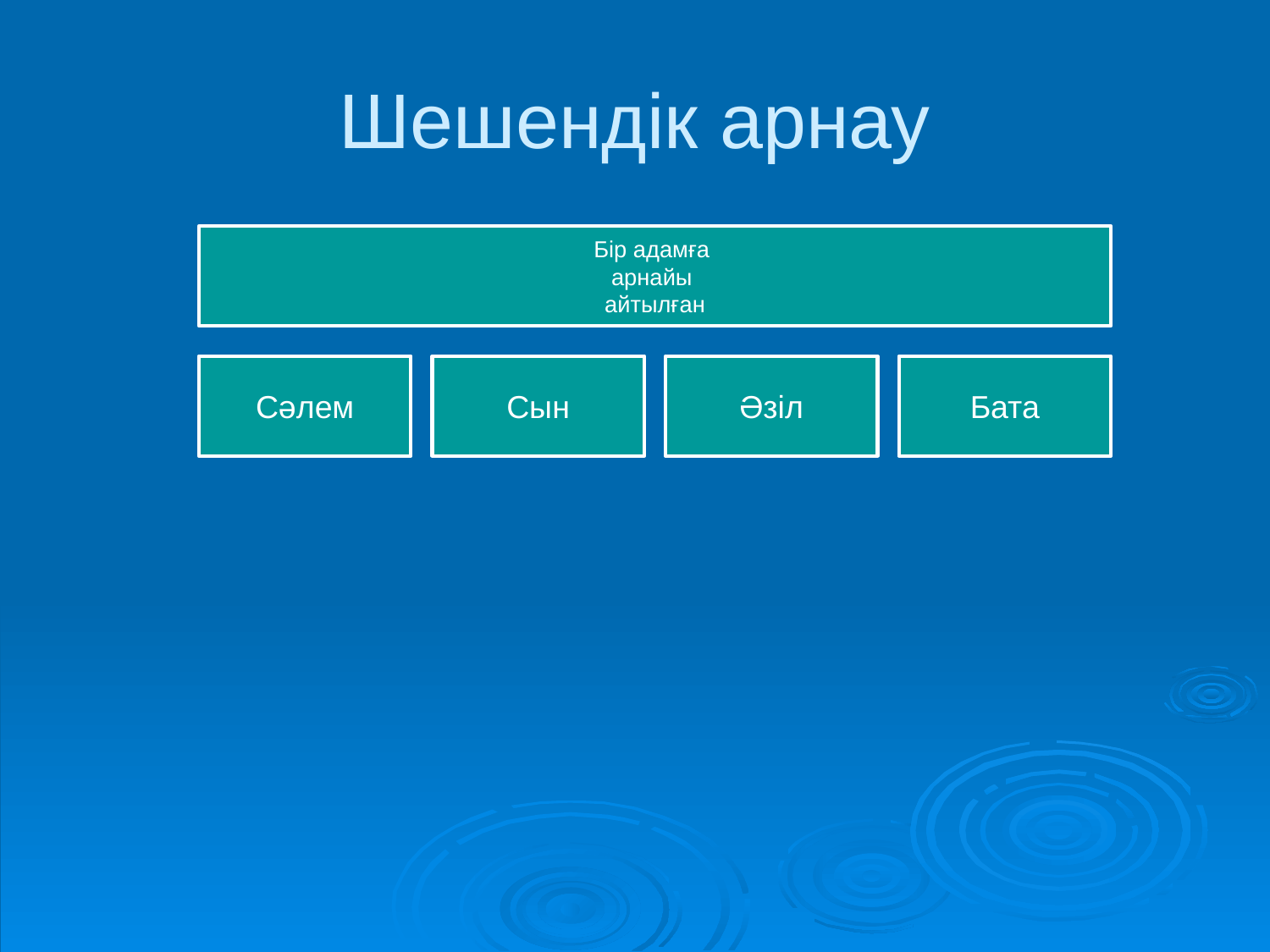

# Шешендік арнау
Бір адамға
арнайы
айтылған
Сәлем
Сын
Әзіл
Бата